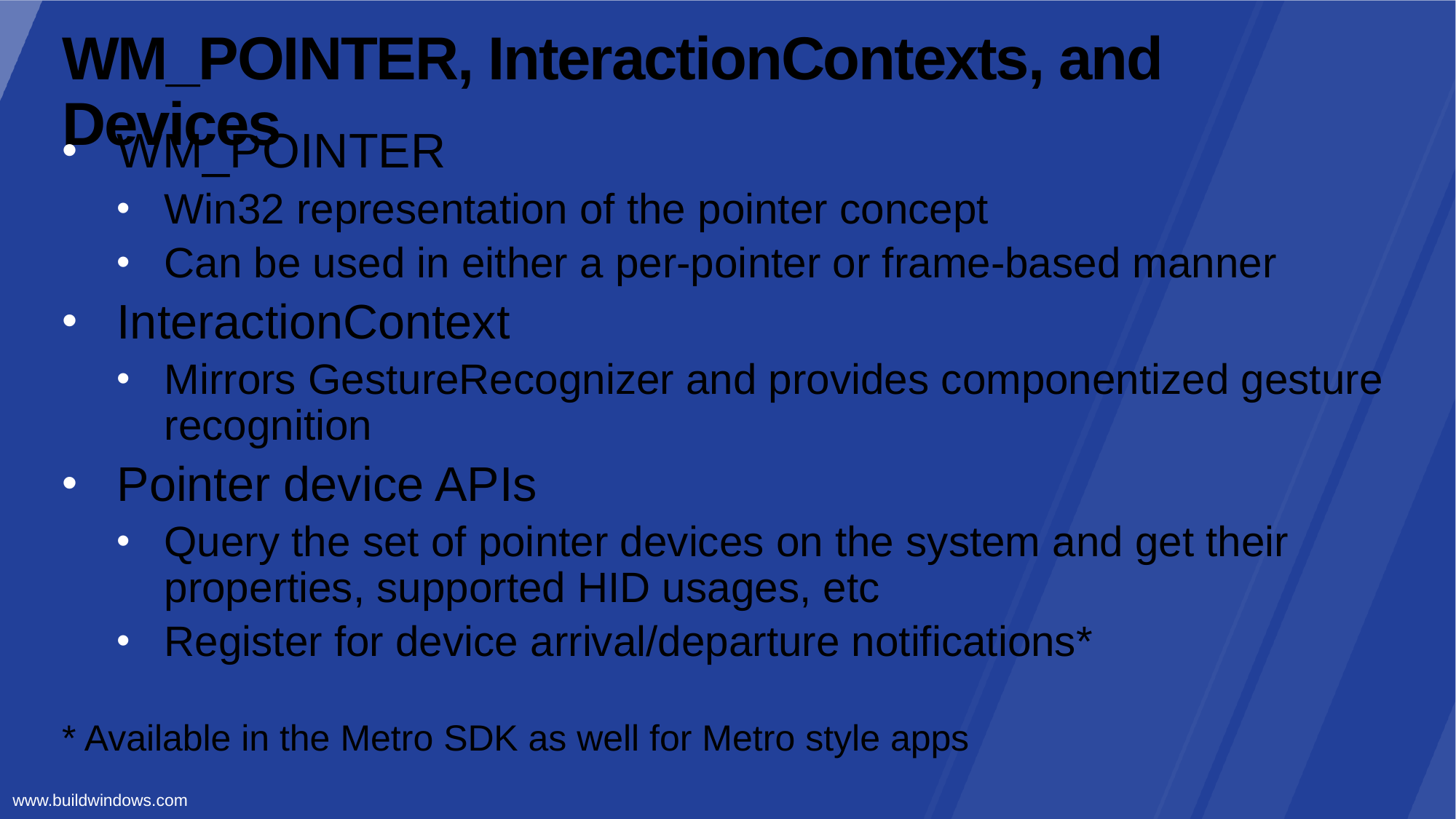

# WM_POINTER, InteractionContexts, and Devices
WM_POINTER
Win32 representation of the pointer concept
Can be used in either a per-pointer or frame-based manner
InteractionContext
Mirrors GestureRecognizer and provides componentized gesture recognition
Pointer device APIs
Query the set of pointer devices on the system and get their properties, supported HID usages, etc
Register for device arrival/departure notifications*

* Available in the Metro SDK as well for Metro style apps